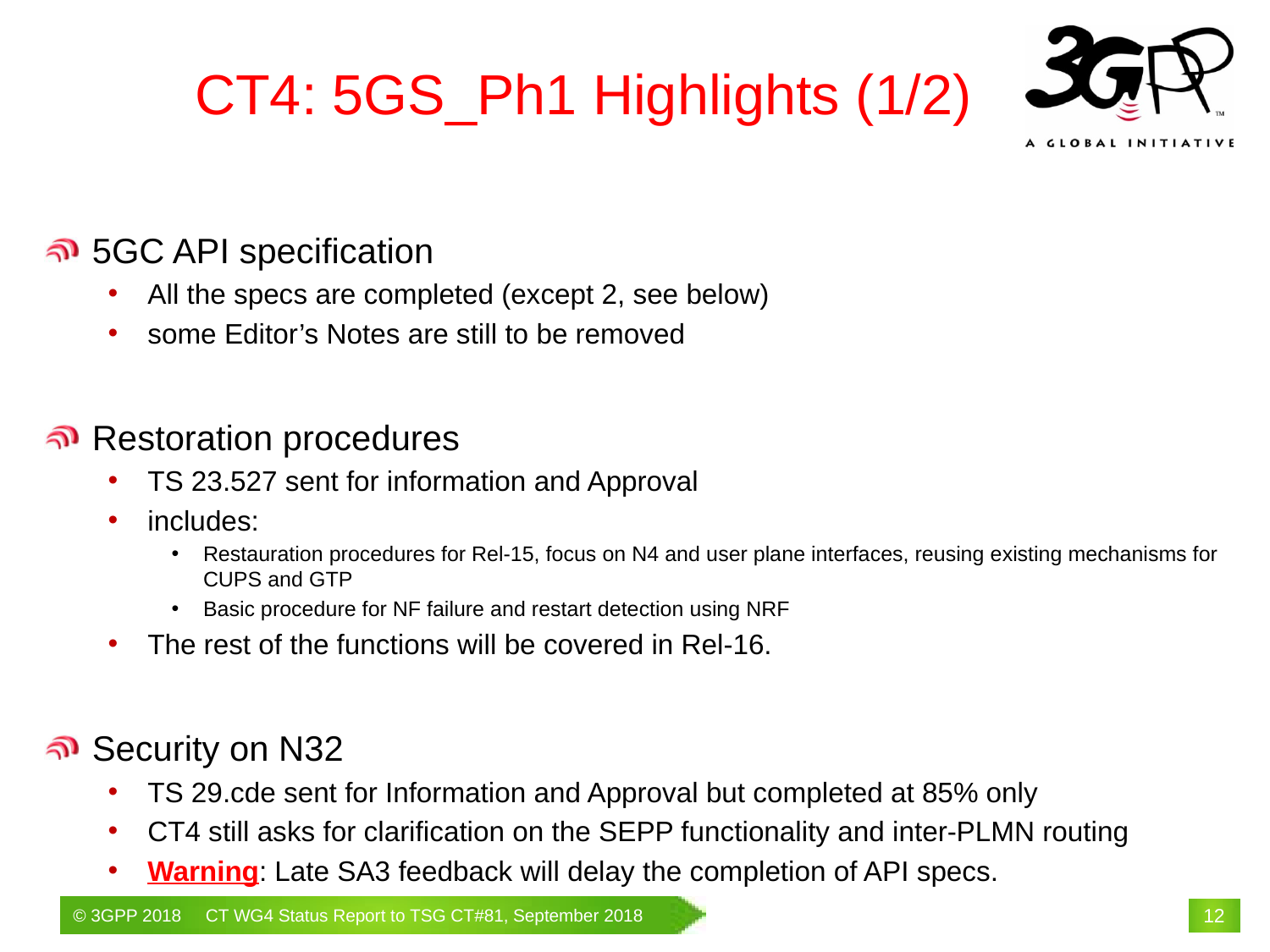

# CT4: 5GS_Ph1 Highlights (1/2)
5GC API specification
All the specs are completed (except 2, see below)
some Editor’s Notes are still to be removed

Restoration procedures
TS 23.527 sent for information and Approval
includes:
Restauration procedures for Rel-15, focus on N4 and user plane interfaces, reusing existing mechanisms for CUPS and GTP
Basic procedure for NF failure and restart detection using NRF
The rest of the functions will be covered in Rel-16.

Security on N32
TS 29.cde sent for Information and Approval but completed at 85% only
CT4 still asks for clarification on the SEPP functionality and inter-PLMN routing
Warning: Late SA3 feedback will delay the completion of API specs.